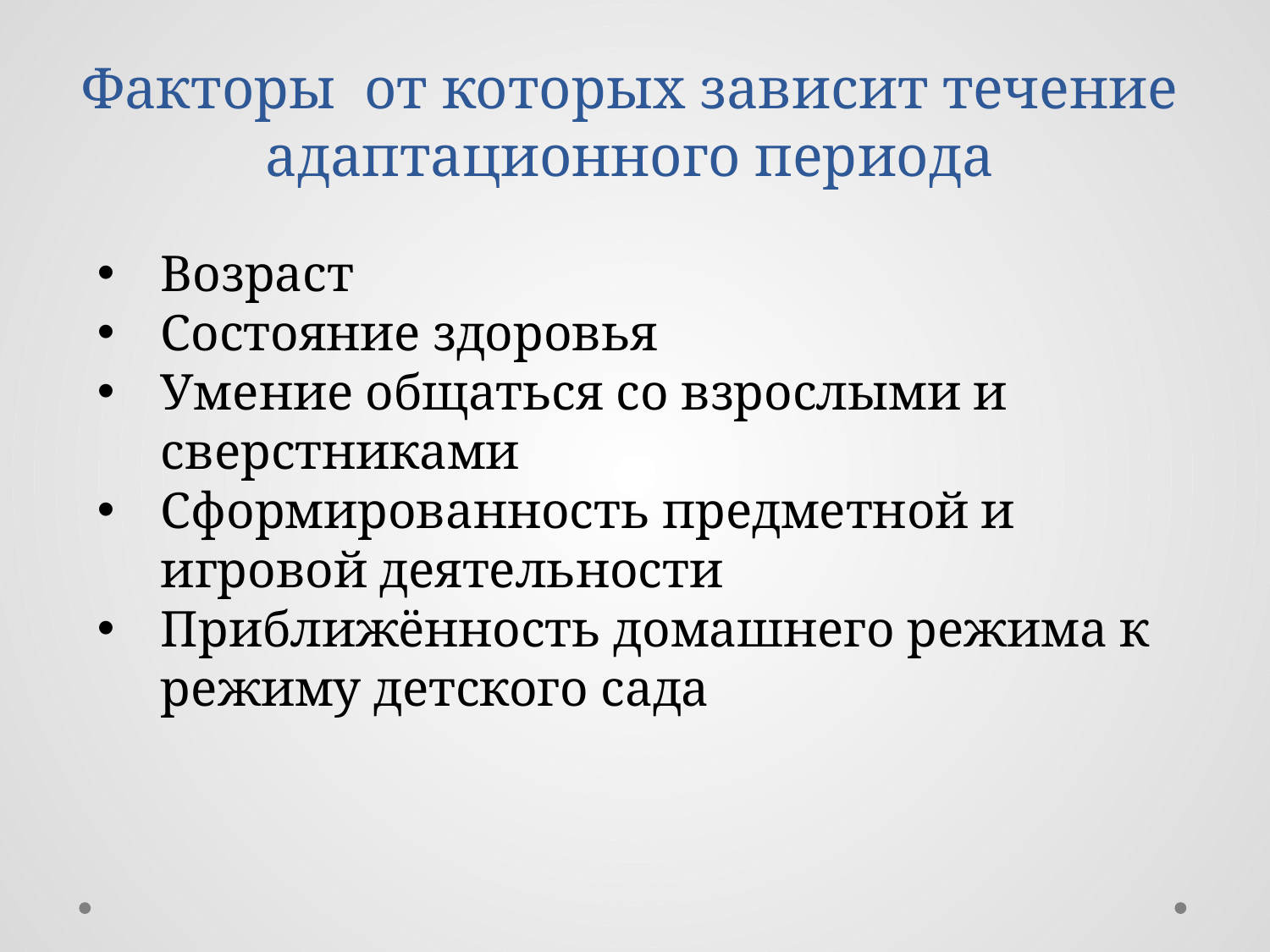

Факторы  от которых зависит течение адаптационного периода
Возраст
Состояние здоровья
Умение общаться со взрослыми и сверстниками
Сформированность предметной и игровой деятельности
Приближённость домашнего режима к режиму детского сада